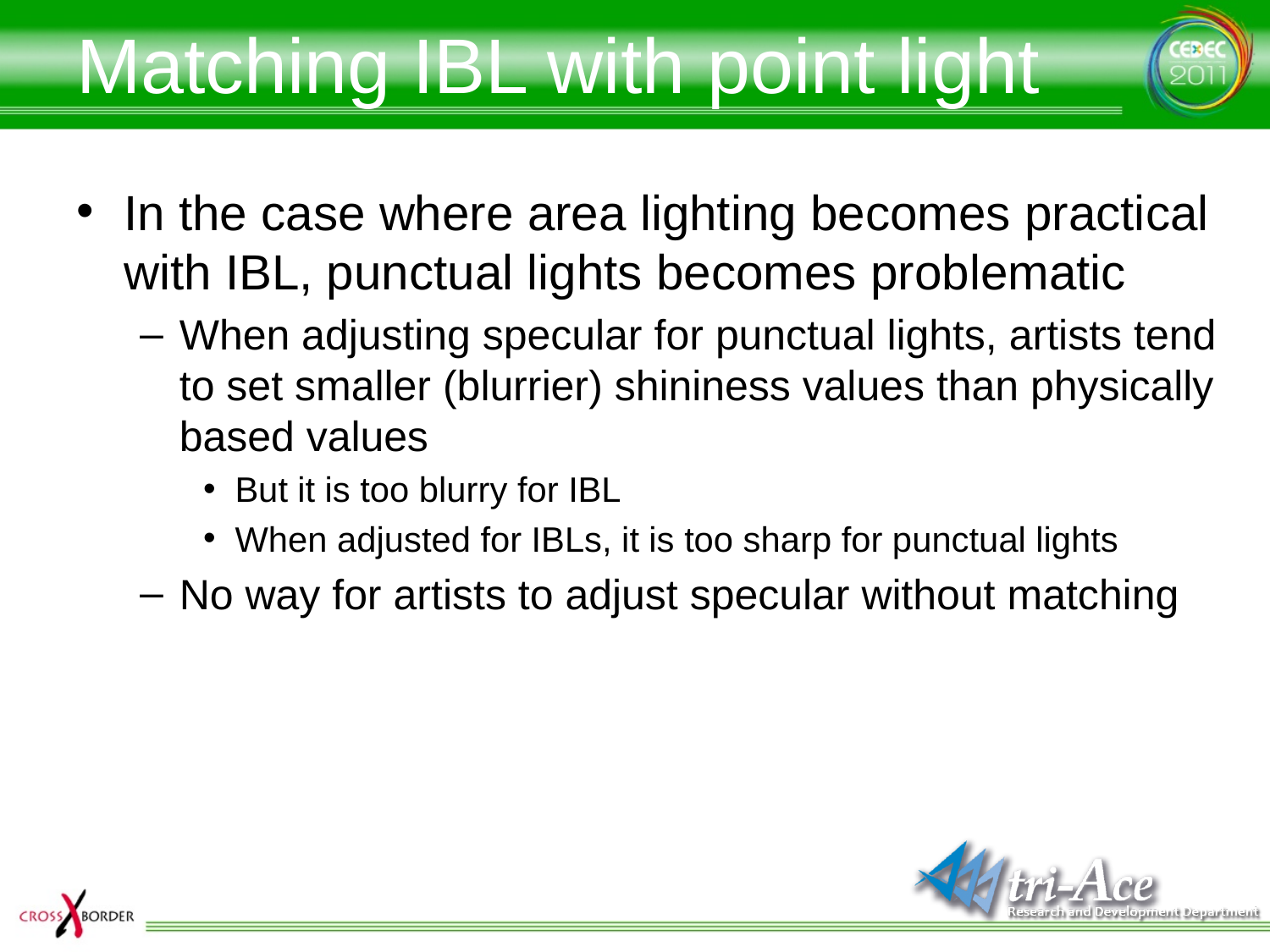

# Matching IBL with point light
In the case where area lighting becomes practical with IBL, punctual lights becomes problematic
When adjusting specular for punctual lights, artists tend to set smaller (blurrier) shininess values than physically based values
But it is too blurry for IBL
When adjusted for IBLs, it is too sharp for punctual lights
No way for artists to adjust specular without matching